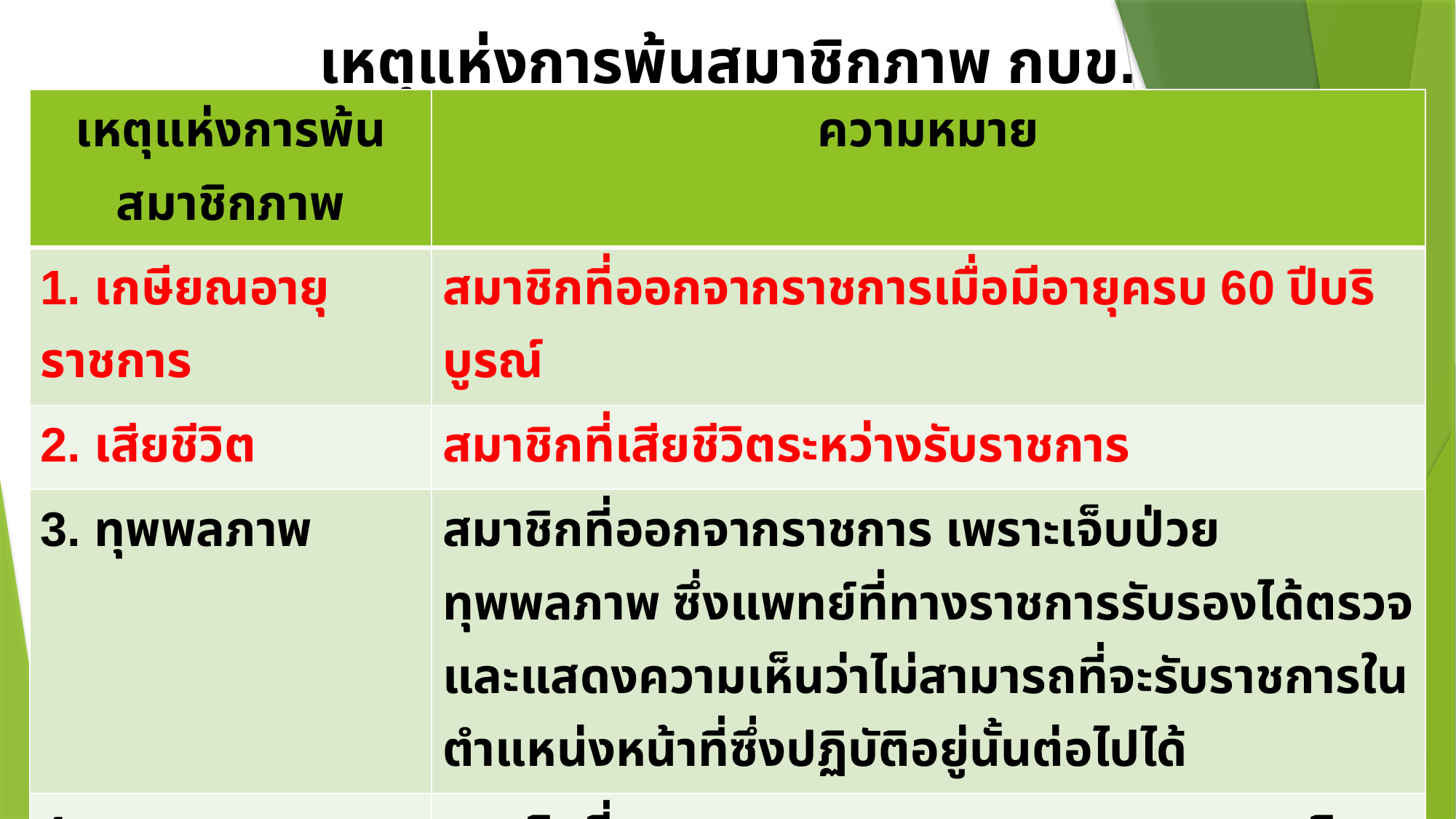

# เหตุแห่งการพ้นสมาชิกภาพ กบข.
| เหตุแห่งการพ้นสมาชิกภาพ | ความหมาย |
| --- | --- |
| 1. เกษียณอายุราชการ | สมาชิกที่ออกจากราชการเมื่อมีอายุครบ 60 ปีบริบูรณ์ |
| 2. เสียชีวิต | สมาชิกที่เสียชีวิตระหว่างรับราชการ |
| 3. ทุพพลภาพ | สมาชิกที่ออกจากราชการ เพราะเจ็บป่วยทุพพลภาพ ซึ่งแพทย์ที่ทางราชการรับรองได้ตรวจและแสดงความเห็นว่าไม่สามารถที่จะรับราชการในตำแหน่งหน้าที่ซึ่งปฏิบัติอยู่นั้นต่อไปได้ |
| 4. ทดแทน | สมาชิกที่ออกจากราชการ เพราะทางราชการเลิกหรือยุบตำแหน่ง หรือมีคำสั่งให้ออกโดยไม่มีความผิดหรือทหารซึ่งออกจากกองหนุนเบี้ยหวัด |
| 5. สูงอายุ | สมาชิกที่ลาออกจากราชการเมื่อมีอายุครบ 50 ปีบริบูรณ์ |
| 6. ลาออก | สมาชิกที่ประสงค์ลาออกจากราชการ โดยส่วนราชการต้นสังกัดอนุมัติ |
| 7. ให้ออก | สมาชิกที่ออกจากราชการโดยส่วนราชการต้นสังกัดให้ออก |